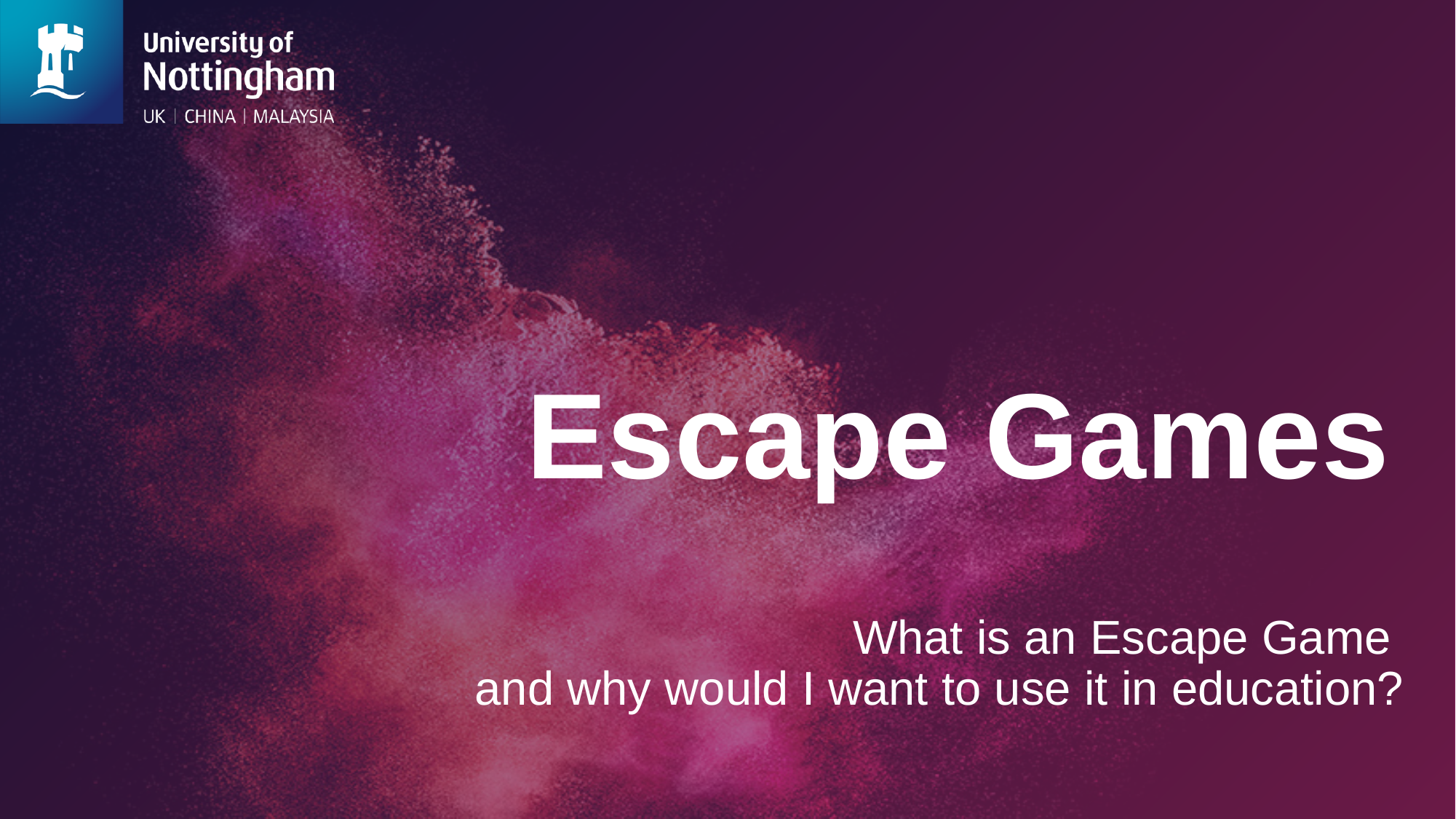

# Escape Games
What is an Escape Game
and why would I want to use it in education?